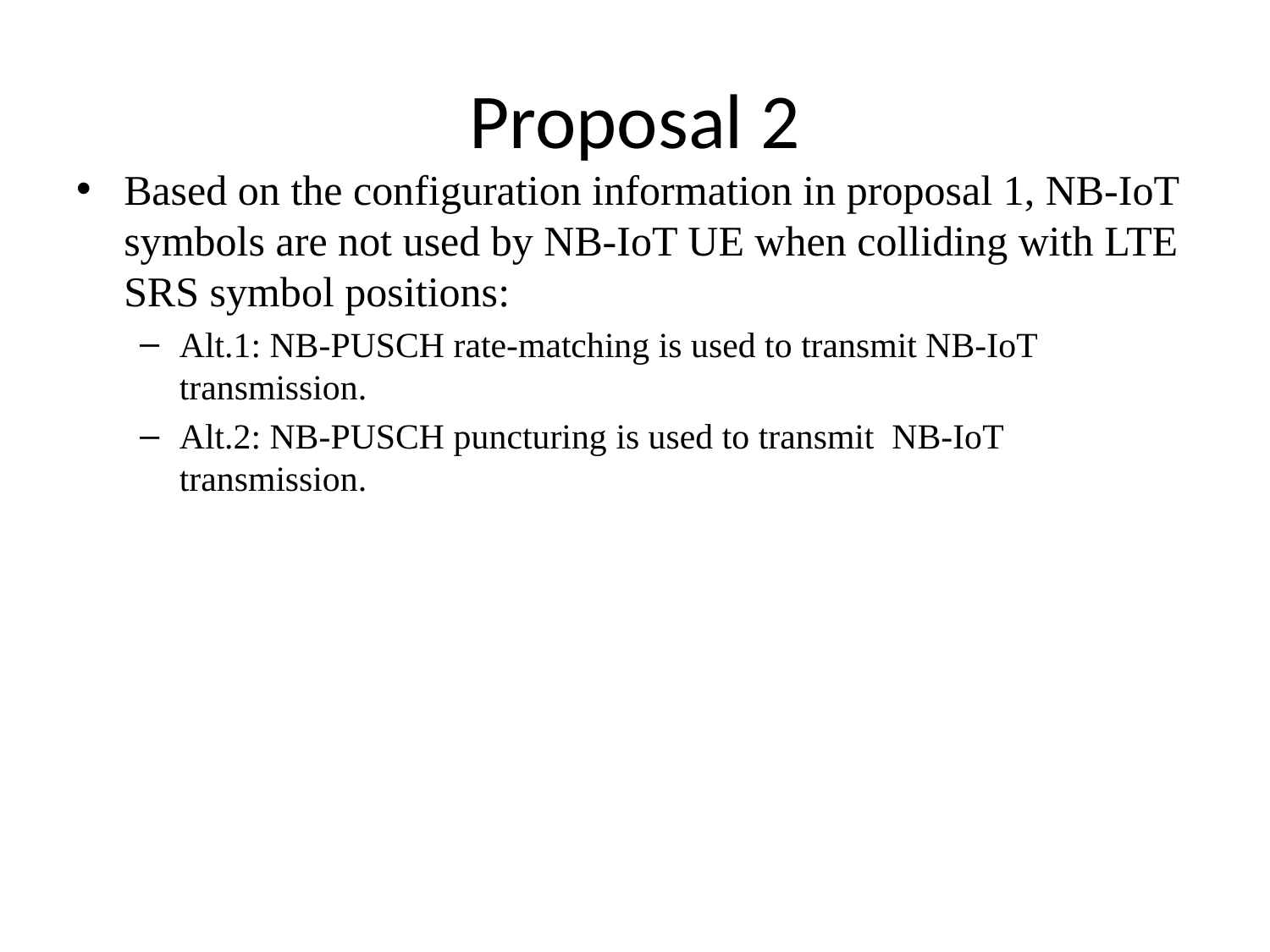

# Proposal 2
Based on the configuration information in proposal 1, NB-IoT symbols are not used by NB-IoT UE when colliding with LTE SRS symbol positions:
Alt.1: NB-PUSCH rate-matching is used to transmit NB-IoT transmission.
Alt.2: NB-PUSCH puncturing is used to transmit  NB-IoT transmission.